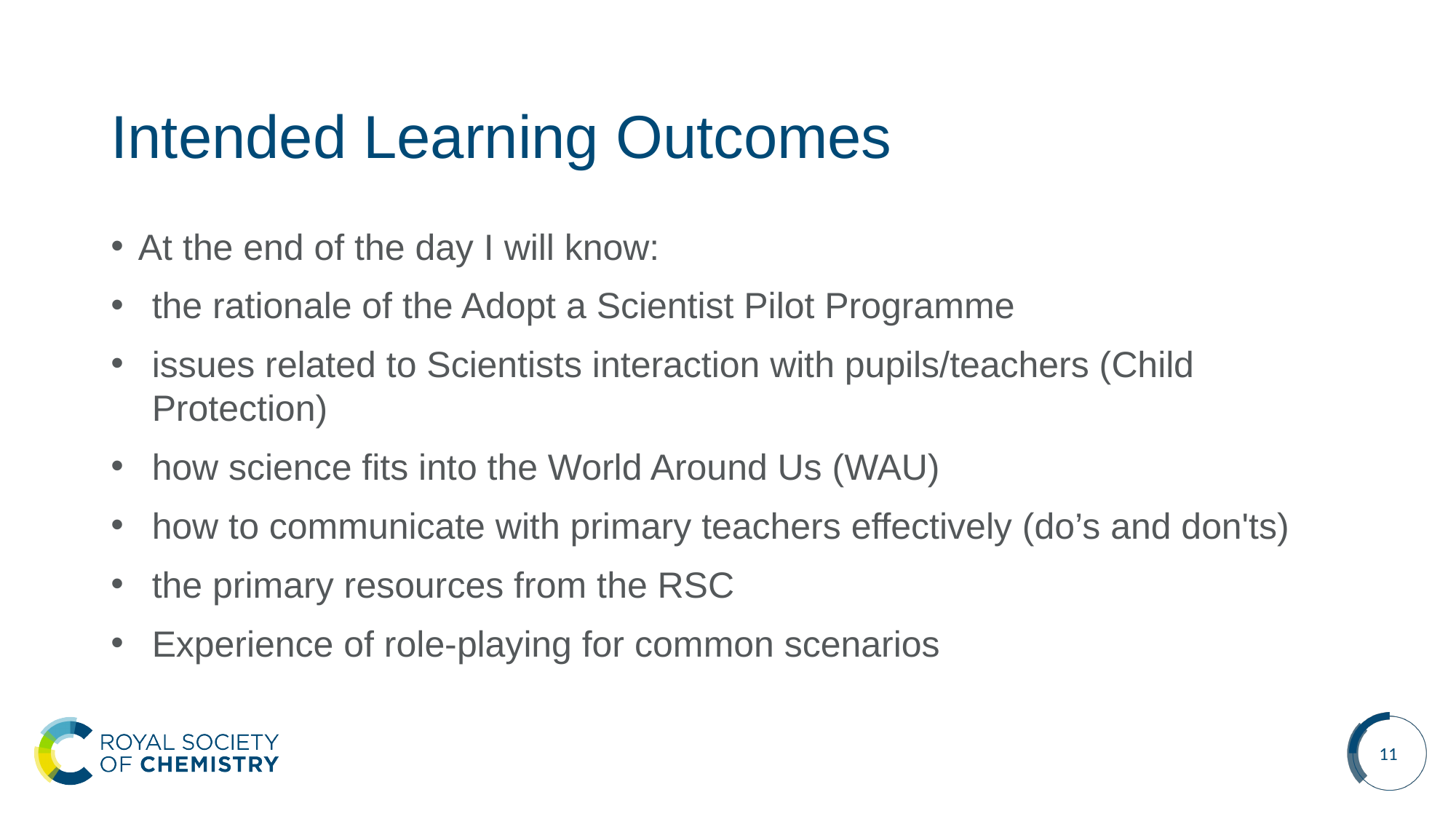

# Intended Learning Outcomes
At the end of the day I will know:
the rationale of the Adopt a Scientist Pilot Programme
issues related to Scientists interaction with pupils/teachers (Child Protection)
how science fits into the World Around Us (WAU)
how to communicate with primary teachers effectively (do’s and don'ts)
the primary resources from the RSC
Experience of role-playing for common scenarios
11